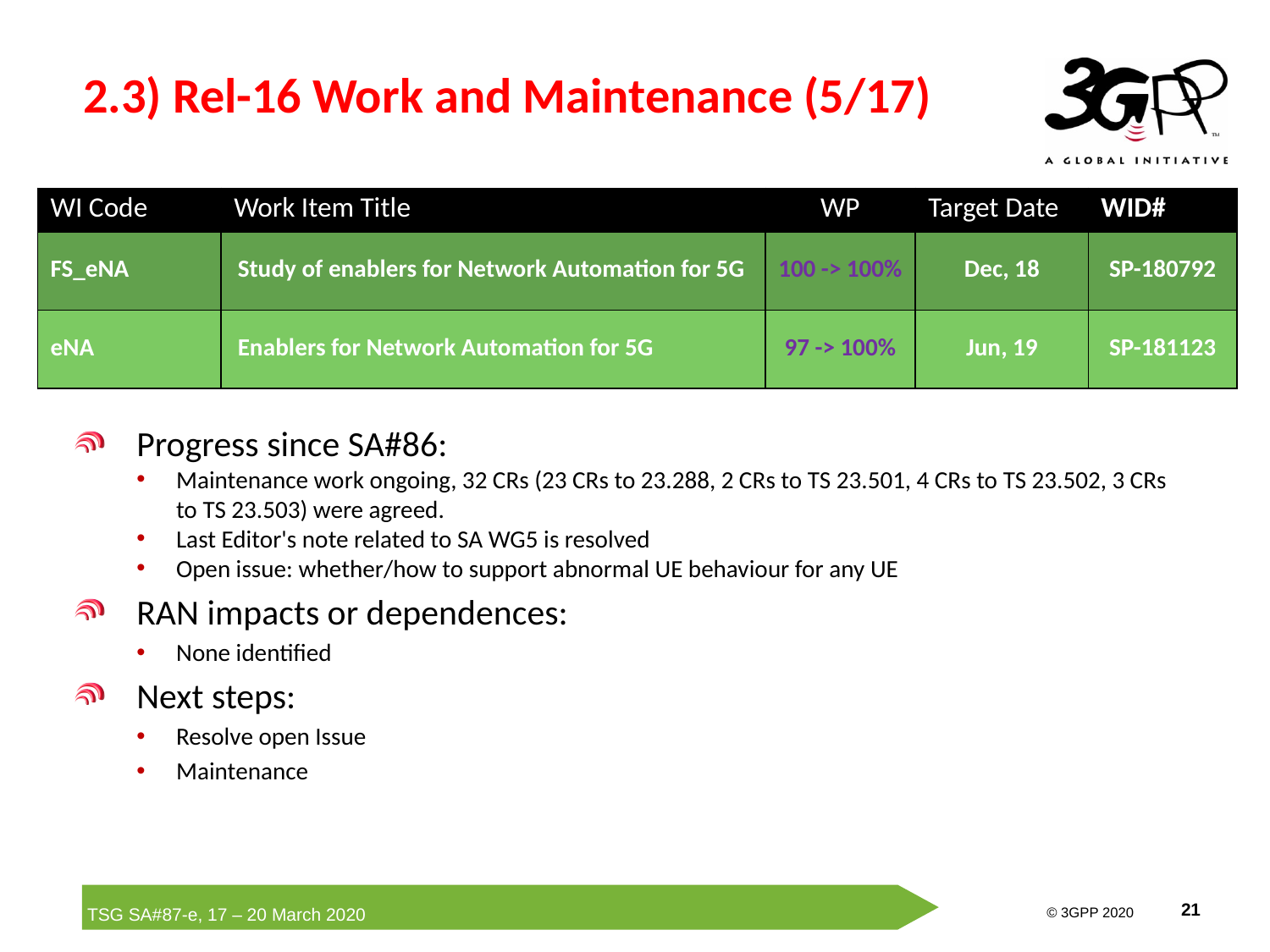

# 2.3) Rel-16 Work and Maintenance (5/17)
| WI Code | Work Item Title | WP | Target Date | WID# |
| --- | --- | --- | --- | --- |
| FS\_eNA | Study of enablers for Network Automation for 5G | 100 -> 100% | Dec, 18 | SP-180792 |
| eNA | Enablers for Network Automation for 5G | 97 -> 100% | Jun, 19 | SP-181123 |
Progress since SA#86:
Maintenance work ongoing, 32 CRs (23 CRs to 23.288, 2 CRs to TS 23.501, 4 CRs to TS 23.502, 3 CRs to TS 23.503) were agreed.
Last Editor's note related to SA WG5 is resolved
Open issue: whether/how to support abnormal UE behaviour for any UE
RAN impacts or dependences:
None identified
Next steps:
Resolve open Issue
Maintenance